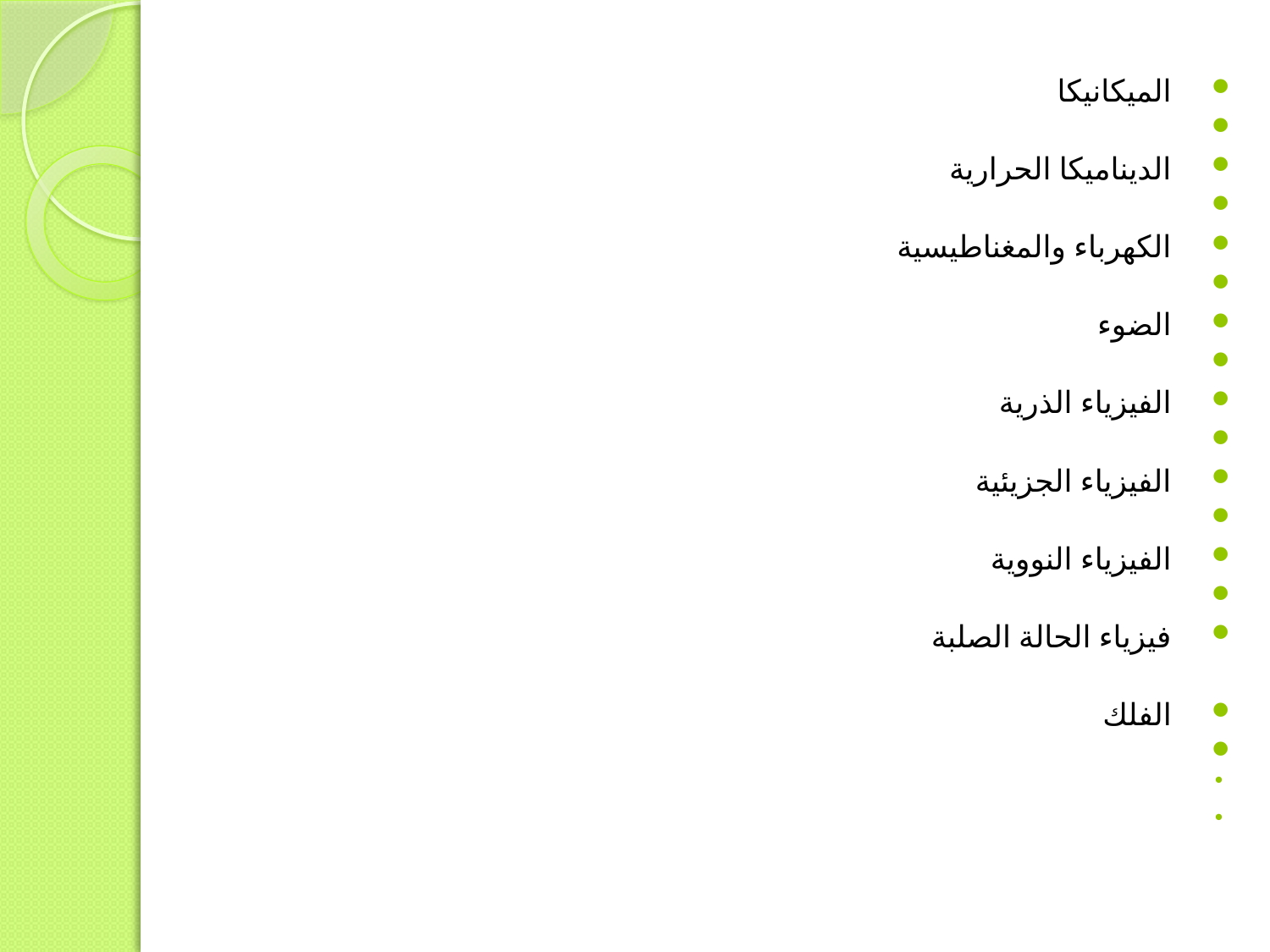

الميكانيكا

 الديناميكا الحرارية

 الكهرباء والمغناطيسية

 الضوء

 الفيزياء الذرية

 الفيزياء الجزيئية

 الفيزياء النووية

 فيزياء الحالة الصلبة

 الفلك